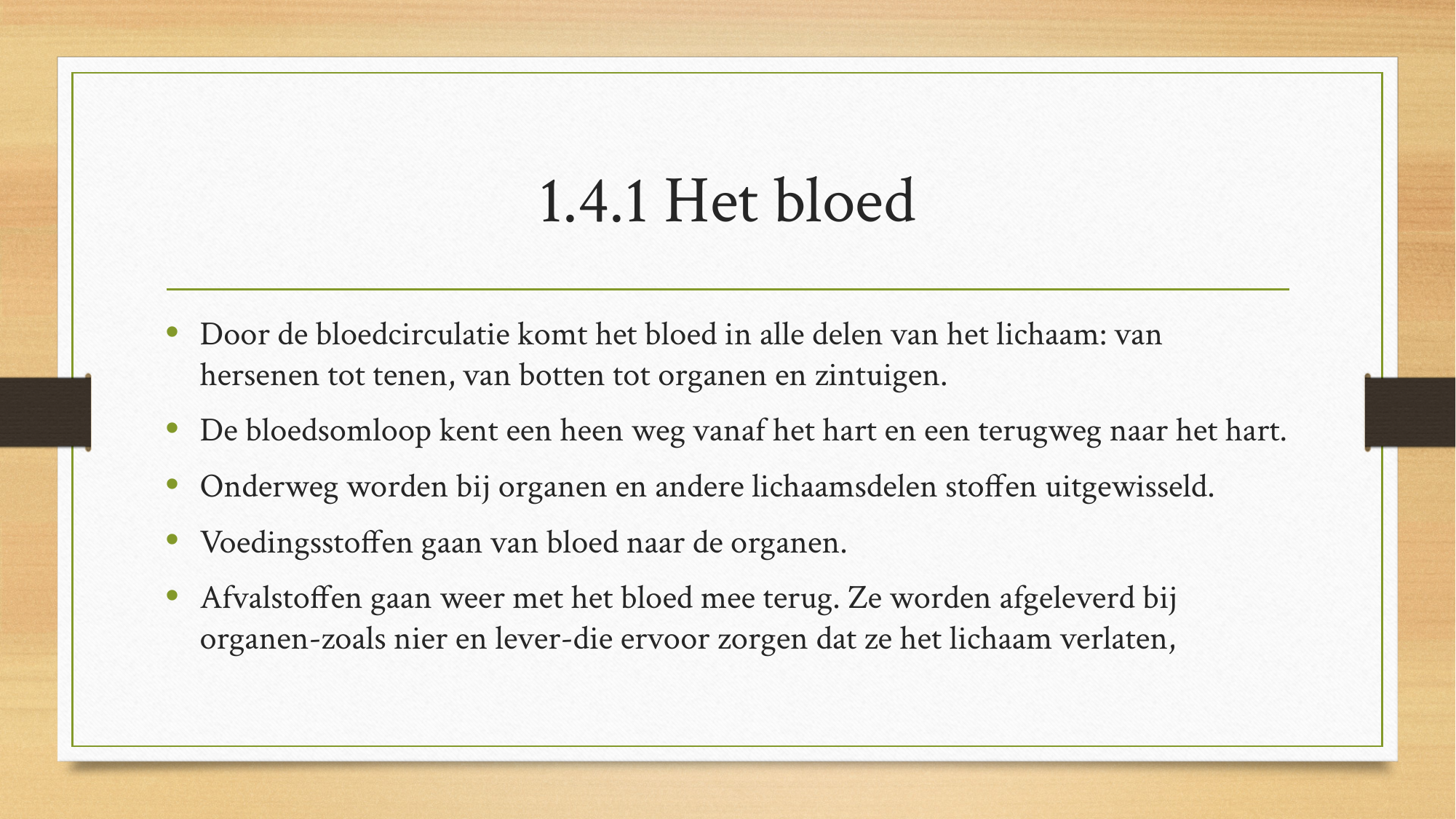

# 1.4.1 Het bloed
Door de bloedcirculatie komt het bloed in alle delen van het lichaam: van hersenen tot tenen, van botten tot organen en zintuigen.
De bloedsomloop kent een heen weg vanaf het hart en een terugweg naar het hart.
Onderweg worden bij organen en andere lichaamsdelen stoffen uitgewisseld.
Voedingsstoffen gaan van bloed naar de organen.
Afvalstoffen gaan weer met het bloed mee terug. Ze worden afgeleverd bij organen-zoals nier en lever-die ervoor zorgen dat ze het lichaam verlaten,